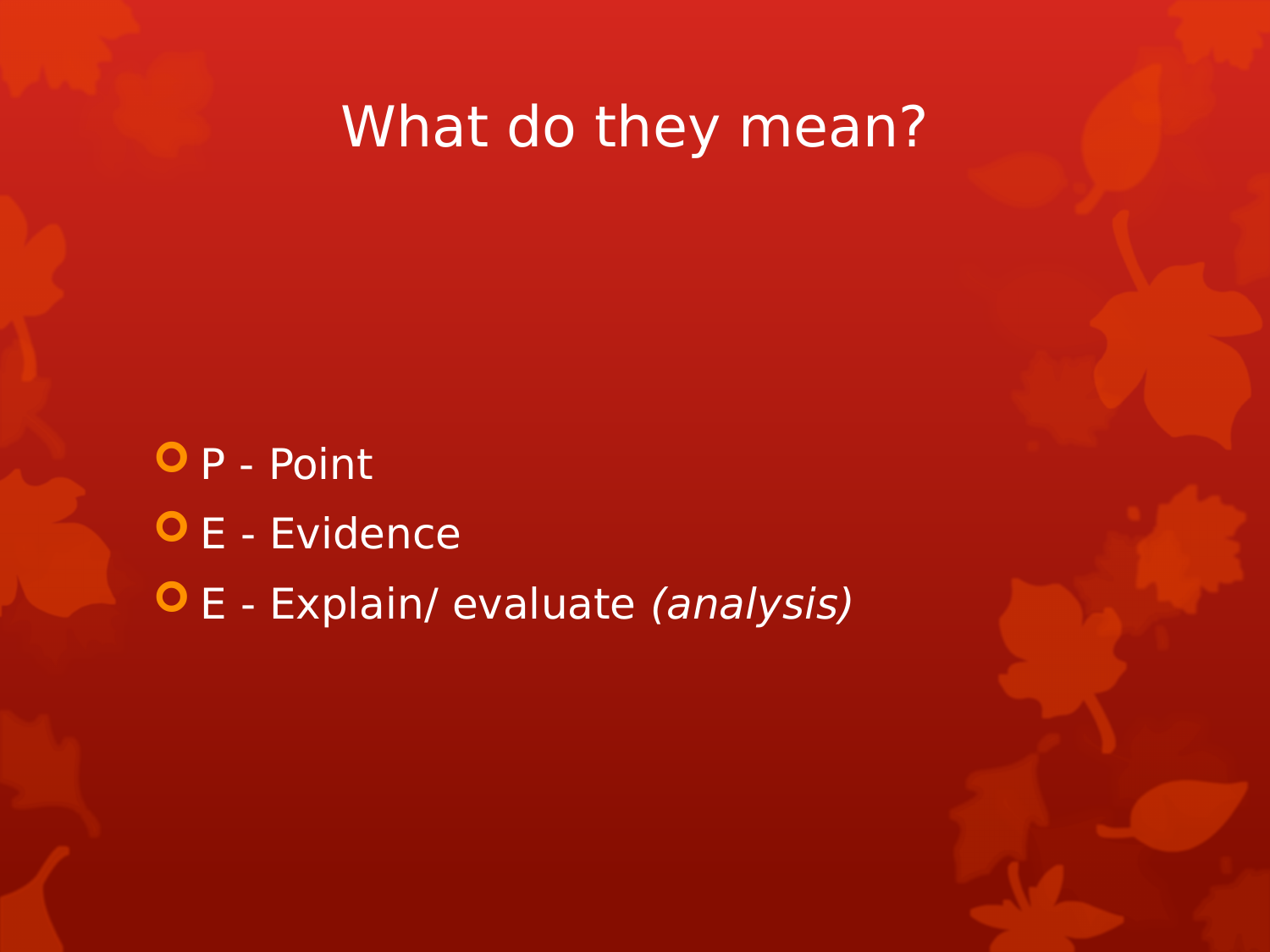

# What do they mean?
P - Point
E - Evidence
E - Explain/ evaluate (analysis)